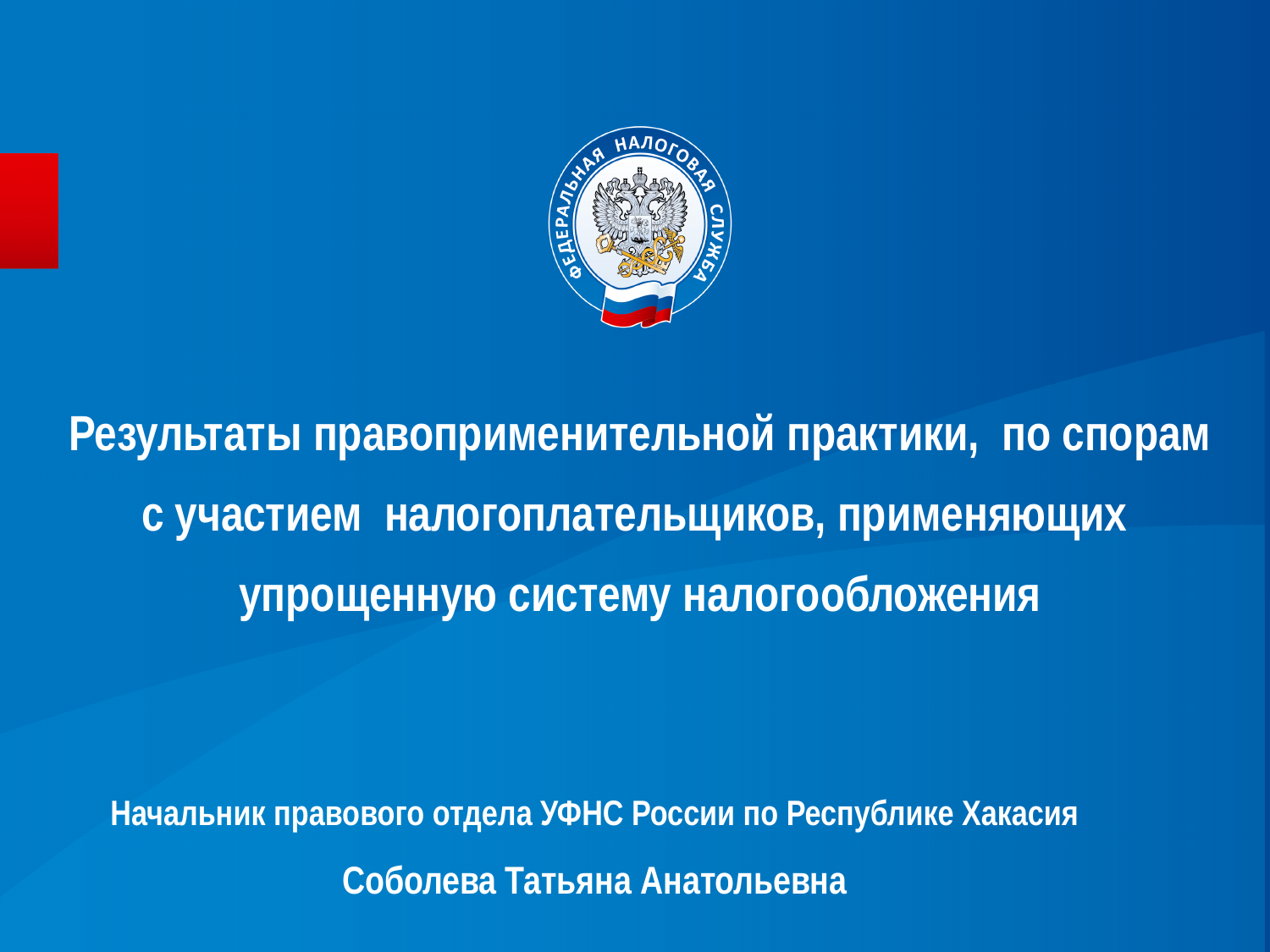

# Результаты правоприменительной практики,  по спорам с участием  налогоплательщиков, применяющих  упрощенную систему налогообложения
Начальник правового отдела УФНС России по Республике Хакасия
Соболева Татьяна Анатольевна